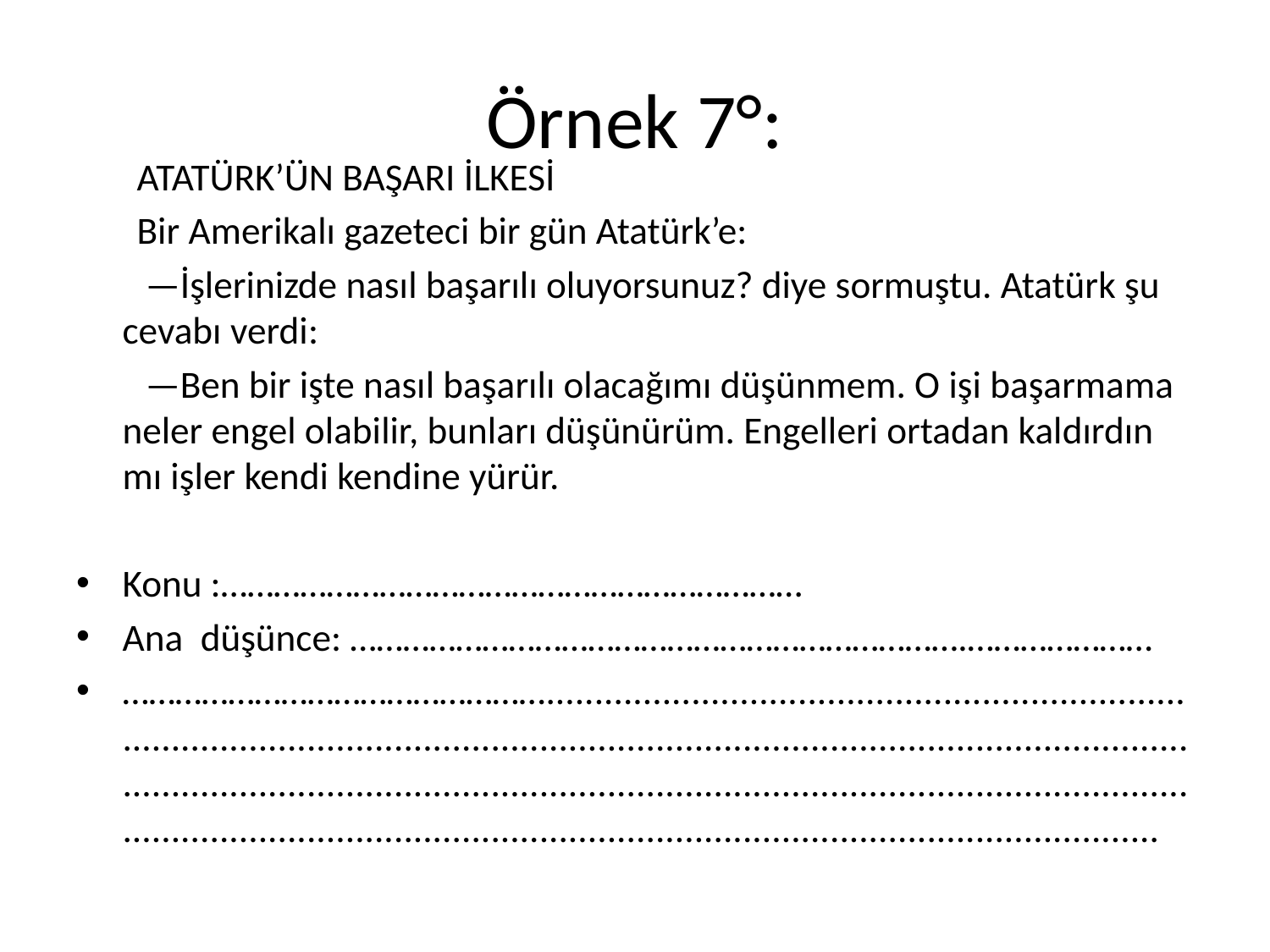

# Örnek 7°:
       ATATÜRK’ÜN BAŞARI İLKESİ
       Bir Amerikalı gazeteci bir gün Atatürk’e:
        —İşlerinizde nasıl başarılı oluyorsunuz? diye sormuştu. Atatürk şu cevabı verdi:
        —Ben bir işte nasıl başarılı olacağımı düşünmem. O işi başarmama neler engel olabilir, bunları düşünürüm. Engelleri ortadan kaldırdın mı işler kendi kendine yürür.

Konu :…………………………………………………………
Ana  düşünce: …………………………………………………………….…………………
………………………………………….........................................................................................................................................................................................................................................................................................................................................................................................................